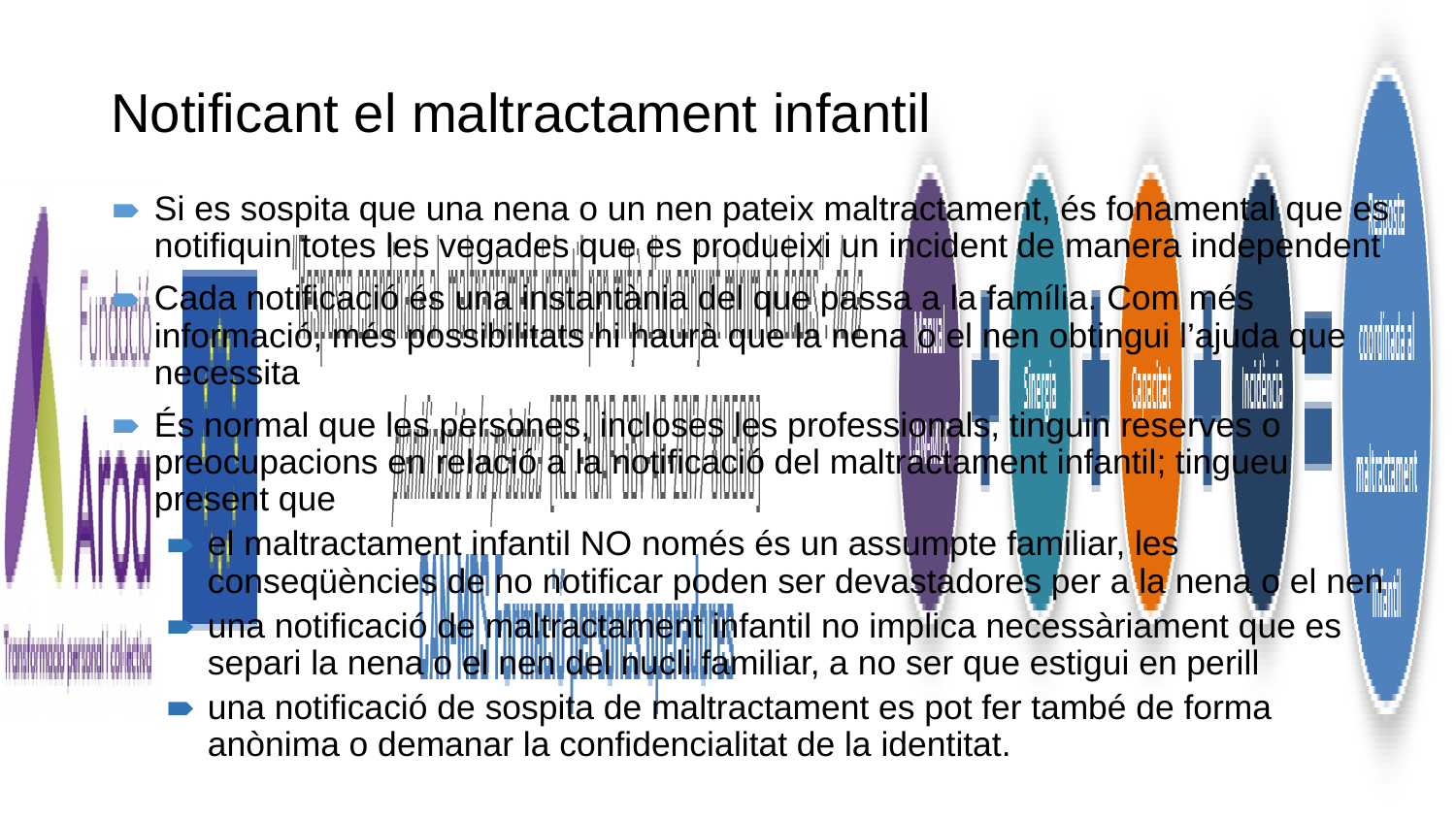

# Notificant el maltractament infantil
Si es sospita que una nena o un nen pateix maltractament, és fonamental que es notifiquin totes les vegades que es produeixi un incident de manera independent
Cada notificació és una instantània del que passa a la família. Com més informació, més possibilitats hi haurà que la nena o el nen obtingui l’ajuda que necessita
És normal que les persones, incloses les professionals, tinguin reserves o preocupacions en relació a la notificació del maltractament infantil; tingueu present que
el maltractament infantil NO ​​només és un assumpte familiar, les conseqüències de no notificar poden ser devastadores per a la nena o el nen
una notificació de maltractament infantil no implica necessàriament que es separi la nena o el nen del nucli familiar, a no ser que estigui en perill
una notificació de sospita de maltractament es pot fer també de forma anònima o demanar la confidencialitat de la identitat.